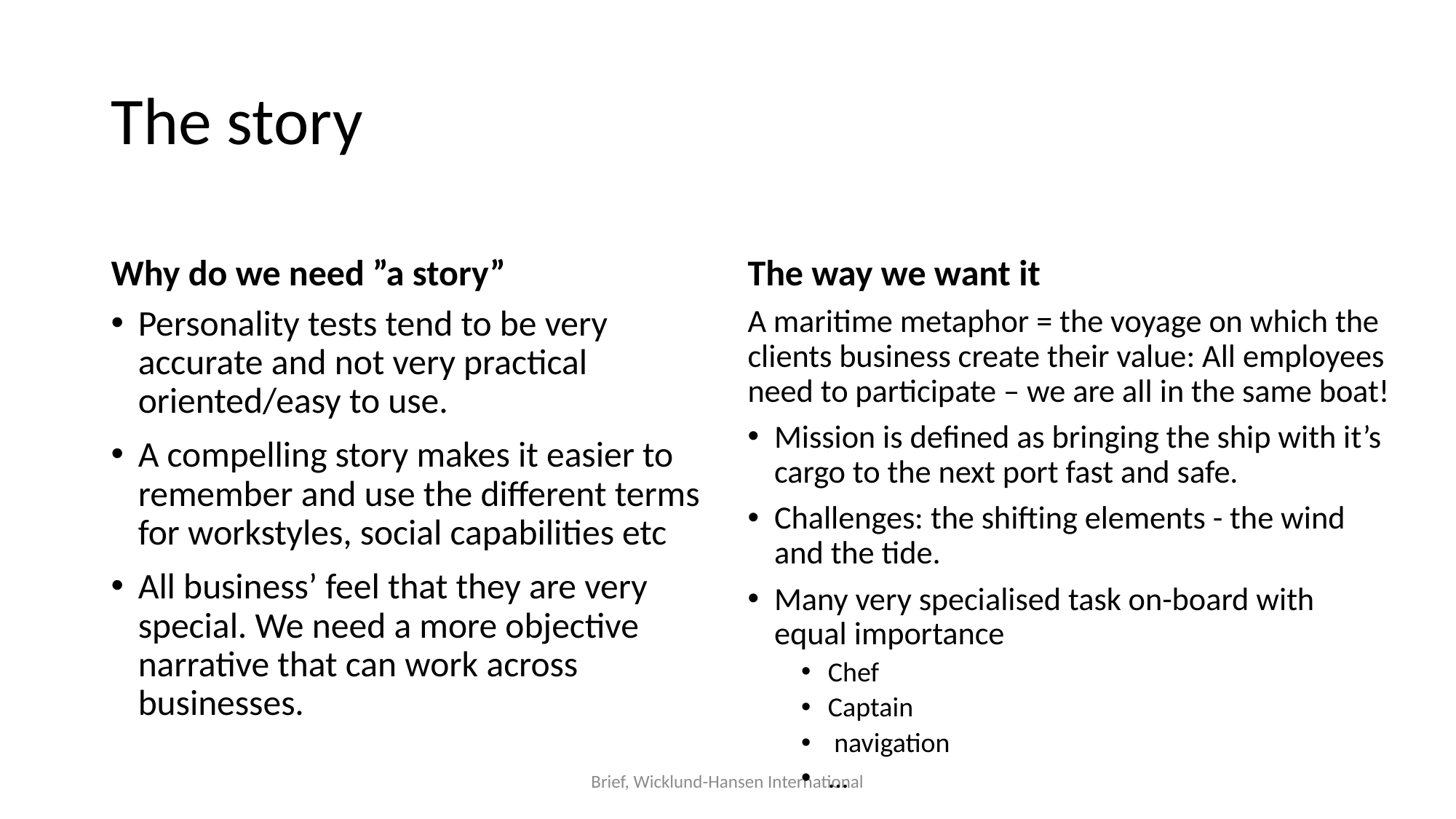

# The story
Why do we need ”a story”
The way we want it
A maritime metaphor = the voyage on which the clients business create their value: All employees need to participate – we are all in the same boat!
Mission is defined as bringing the ship with it’s cargo to the next port fast and safe.
Challenges: the shifting elements - the wind and the tide.
Many very specialised task on-board with equal importance
Chef
Captain
 navigation
...
Personality tests tend to be very accurate and not very practical oriented/easy to use.
A compelling story makes it easier to remember and use the different terms for workstyles, social capabilities etc
All business’ feel that they are very special. We need a more objective narrative that can work across businesses.
Brief, Wicklund-Hansen International